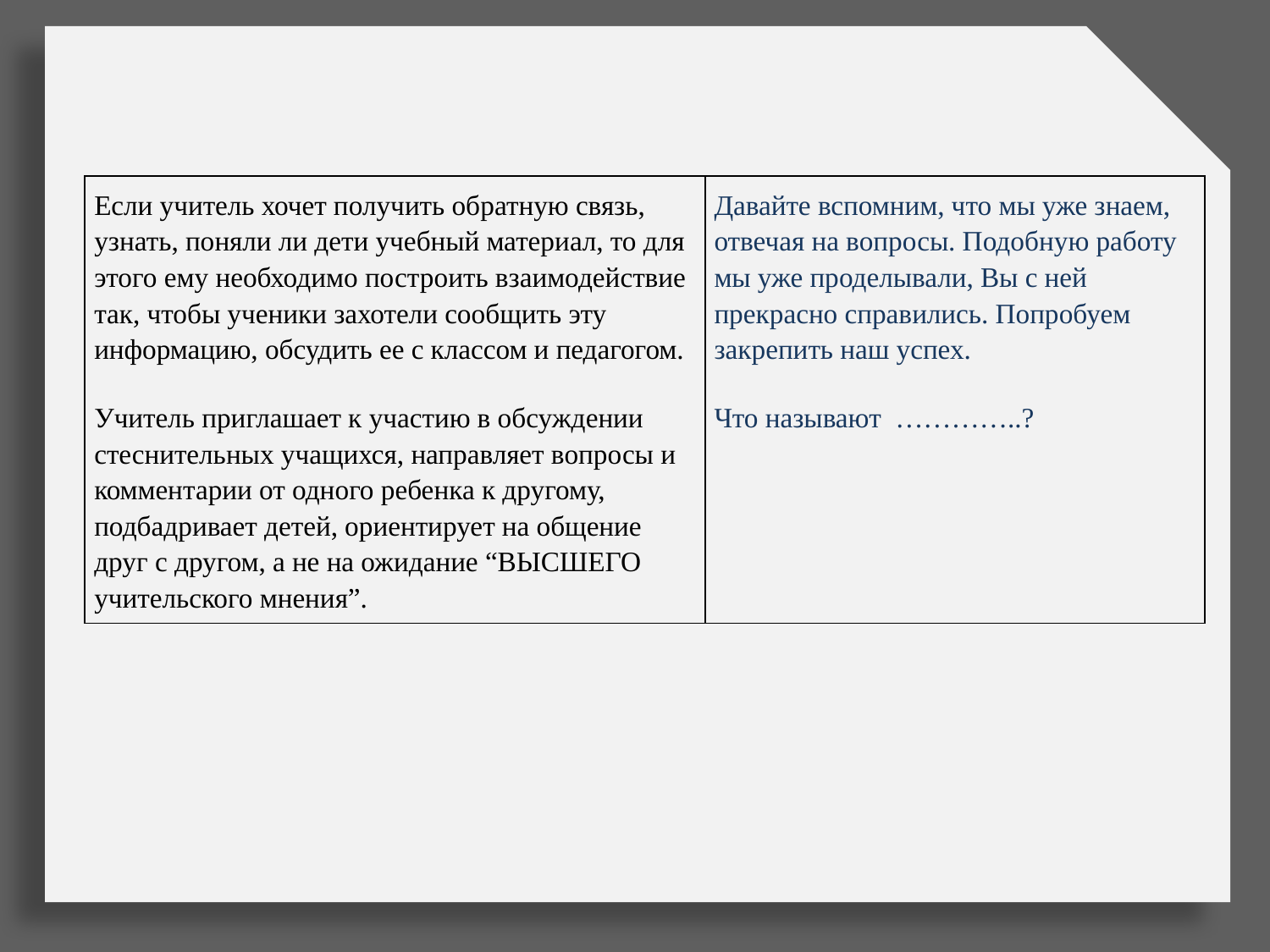

| Если учитель хочет получить обратную связь, узнать, поняли ли дети учебный материал, то для этого ему необходимо построить взаимодействие так, чтобы ученики захотели сообщить эту информацию, обсудить ее с классом и педагогом. Учитель приглашает к участию в обсуждении стеснительных учащихся, направляет вопросы и комментарии от одного ребенка к другому, подбадривает детей, ориентирует на общение друг с другом, а не на ожидание “ВЫСШЕГО учительского мнения”. | Давайте вспомним, что мы уже знаем, отвечая на вопросы. Подобную работу мы уже проделывали, Вы с ней прекрасно справились. Попробуем закрепить наш успех. Что называют …………..? |
| --- | --- |